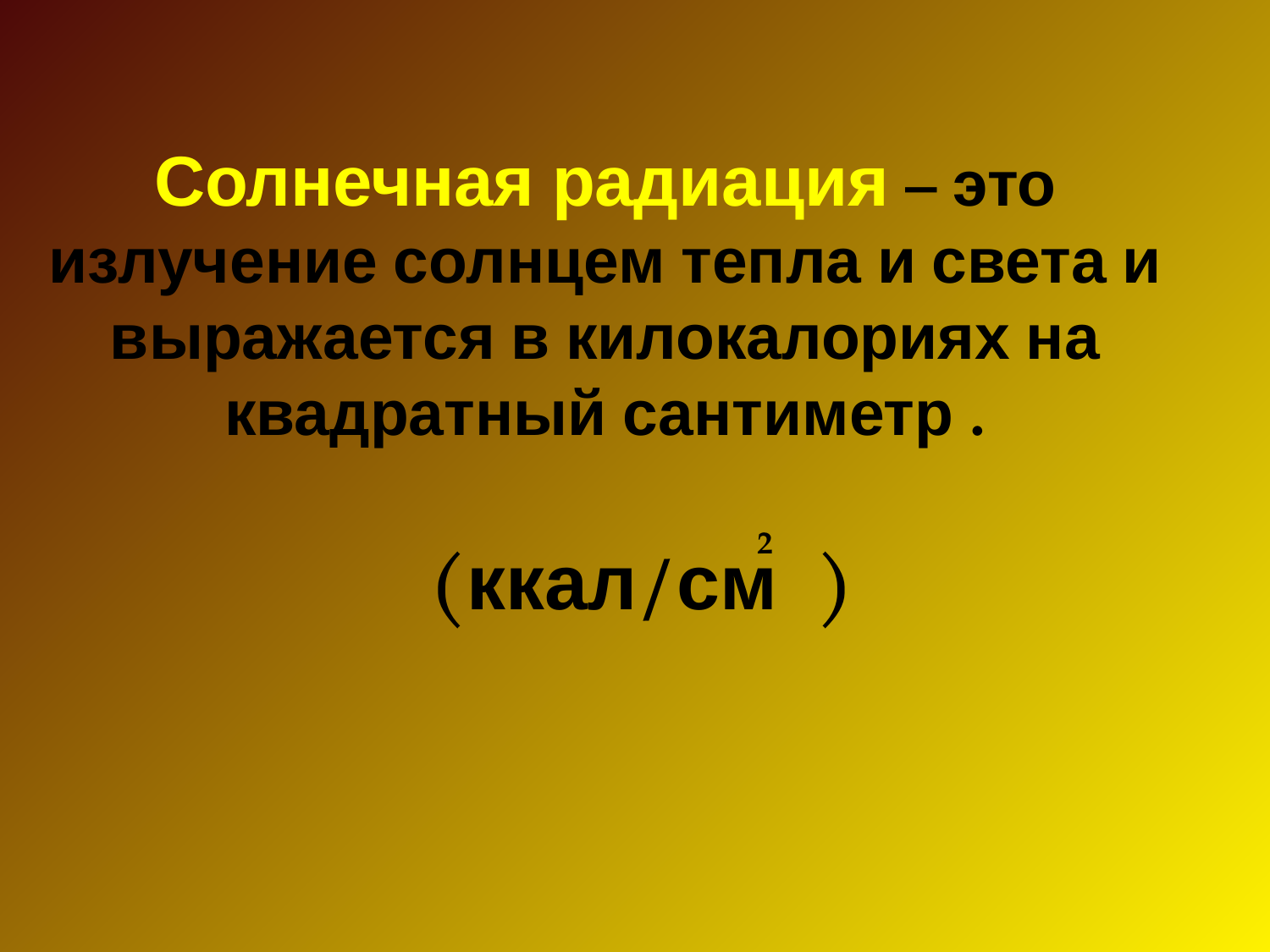

Солнечная радиация – это излучение солнцем тепла и света и выражается в килокалориях на квадратный сантиметр .
2
(ккал/см  )